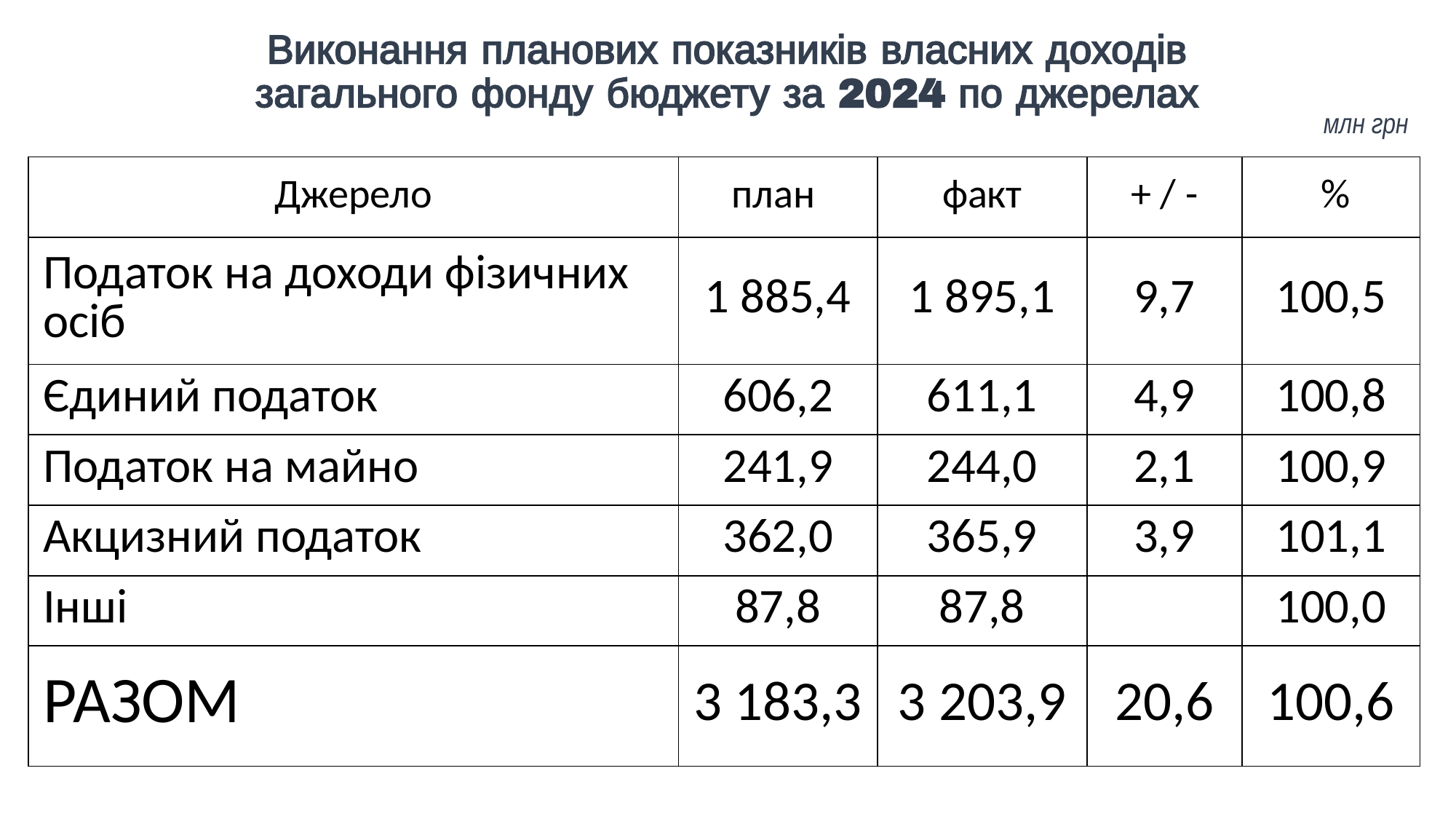

# Виконання планових показників власних доходів загального фонду бюджету за 2024 по джерелах
млн грн
| Джерело | план | факт | + / - | % |
| --- | --- | --- | --- | --- |
| Податок на доходи фізичних осіб | 1 885,4 | 1 895,1 | 9,7 | 100,5 |
| Єдиний податок | 606,2 | 611,1 | 4,9 | 100,8 |
| Податок на майно | 241,9 | 244,0 | 2,1 | 100,9 |
| Акцизний податок | 362,0 | 365,9 | 3,9 | 101,1 |
| Інші | 87,8 | 87,8 |  | 100,0 |
| РАЗОМ | 3 183,3 | 3 203,9 | 20,6 | 100,6 |